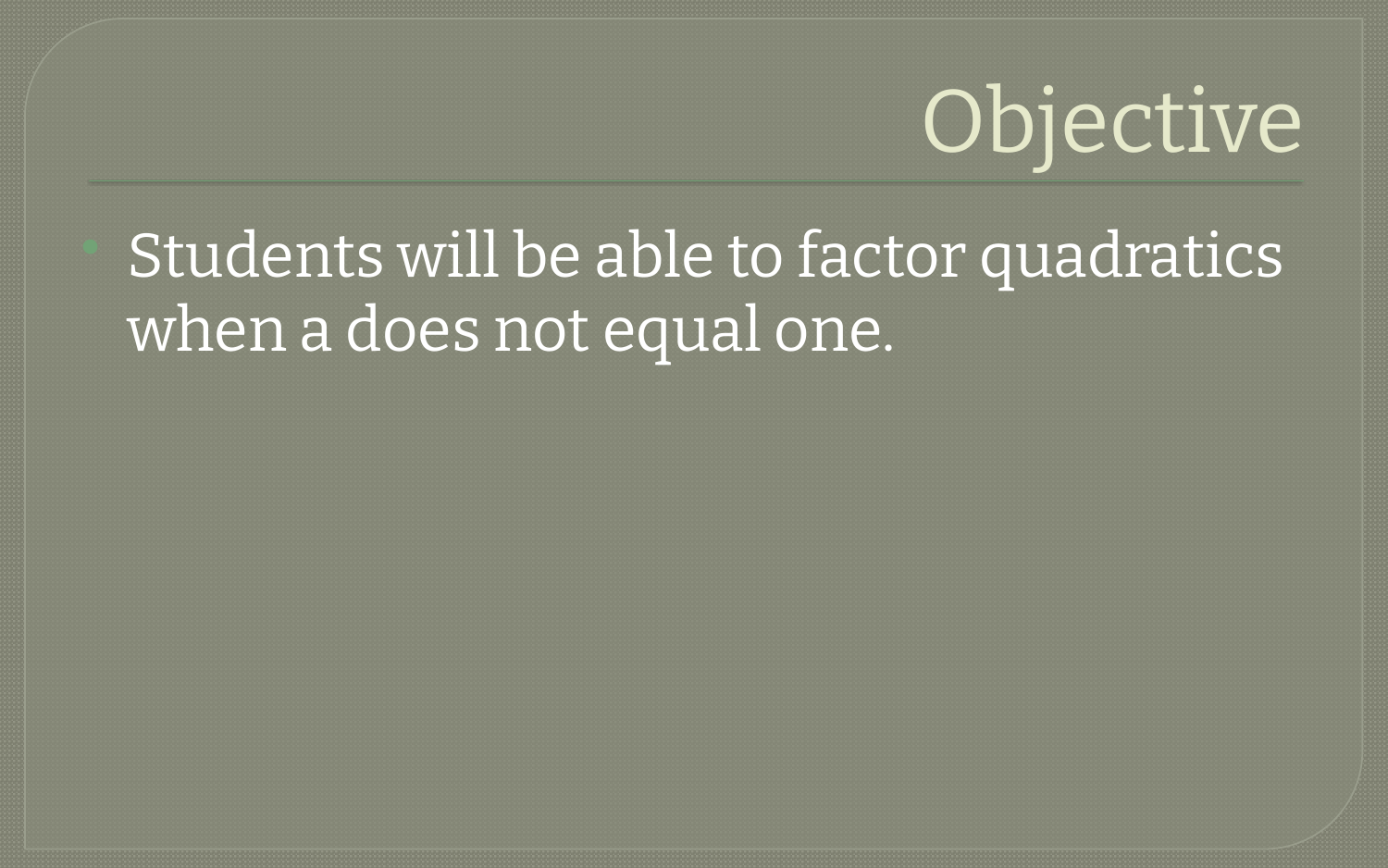

# Objective
Students will be able to factor quadratics when a does not equal one.